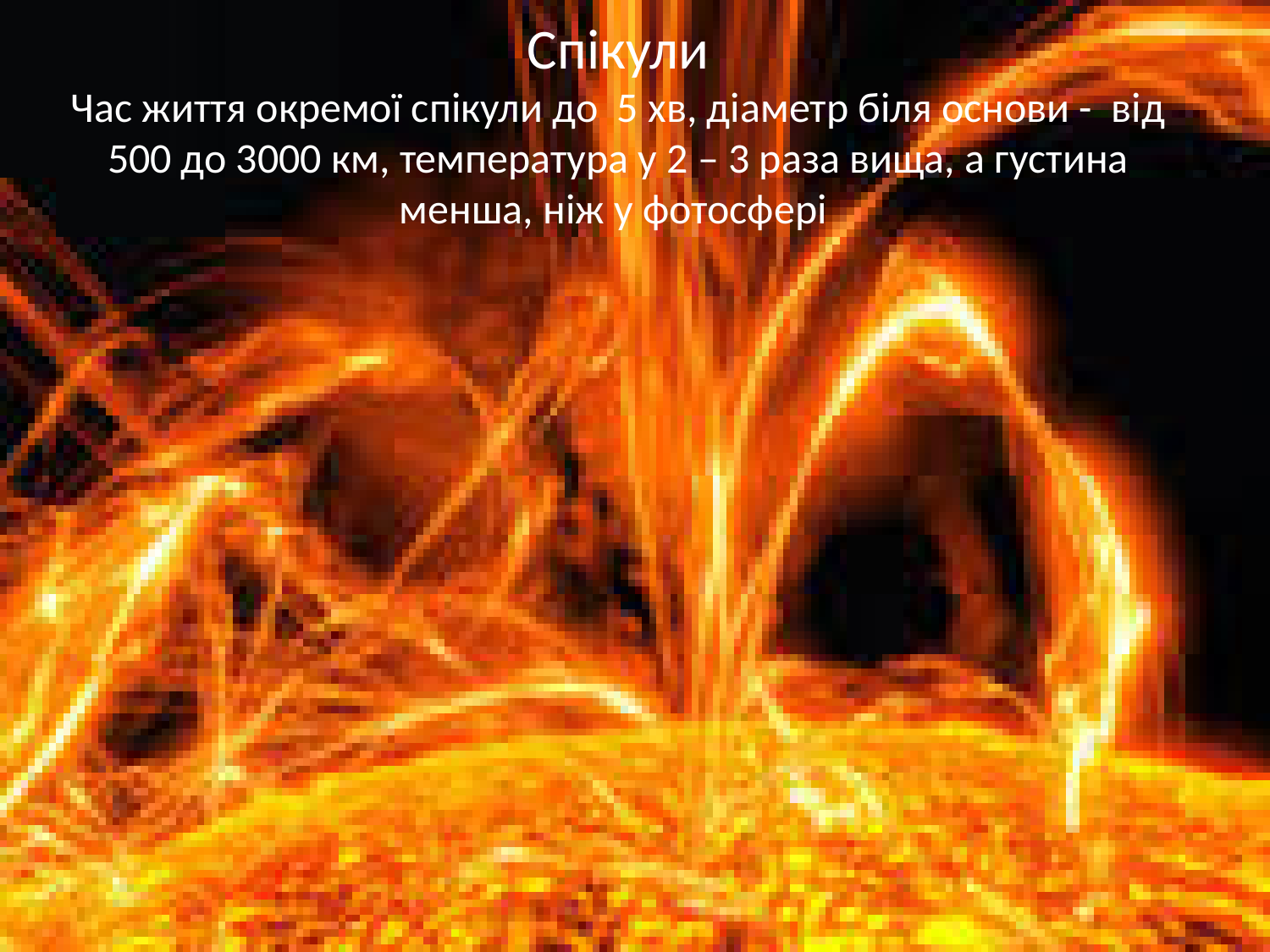

# Спікули Час життя окремої спікули до  5 хв, діаметр біля основи -  від 500 до 3000 км, температура у 2 – 3 раза вища, а густина менша, ніж у фотосфері